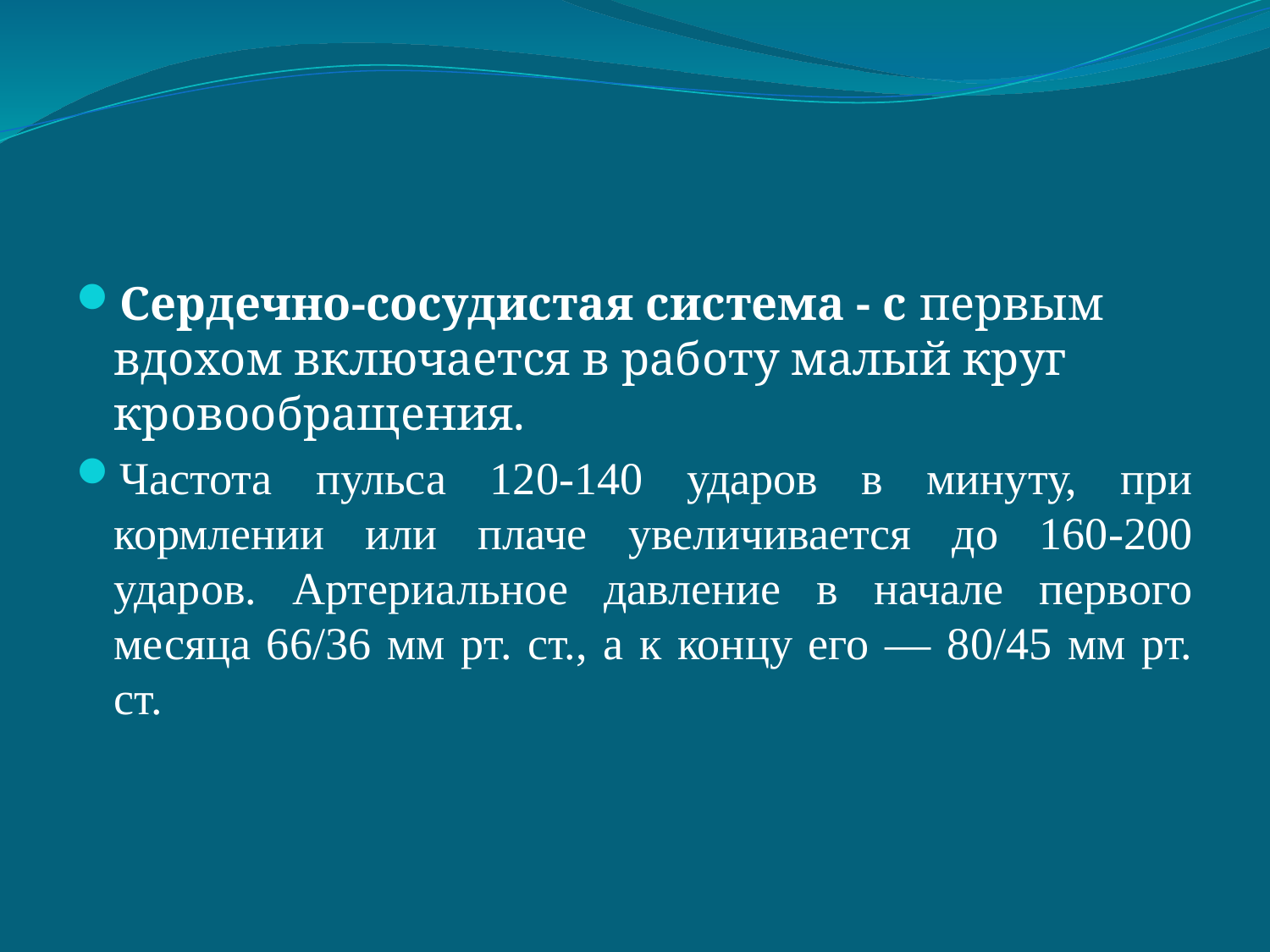

#
Сердечно-сосудистая система - с первым вдохом включается в работу малый круг кровообращения.
Частота пульса 120-140 ударов в минуту, при кормлении или плаче увеличивается до 160-200 ударов. Артериальное давление в начале первого месяца 66/36 мм рт. ст., а к концу его — 80/45 мм рт. ст.